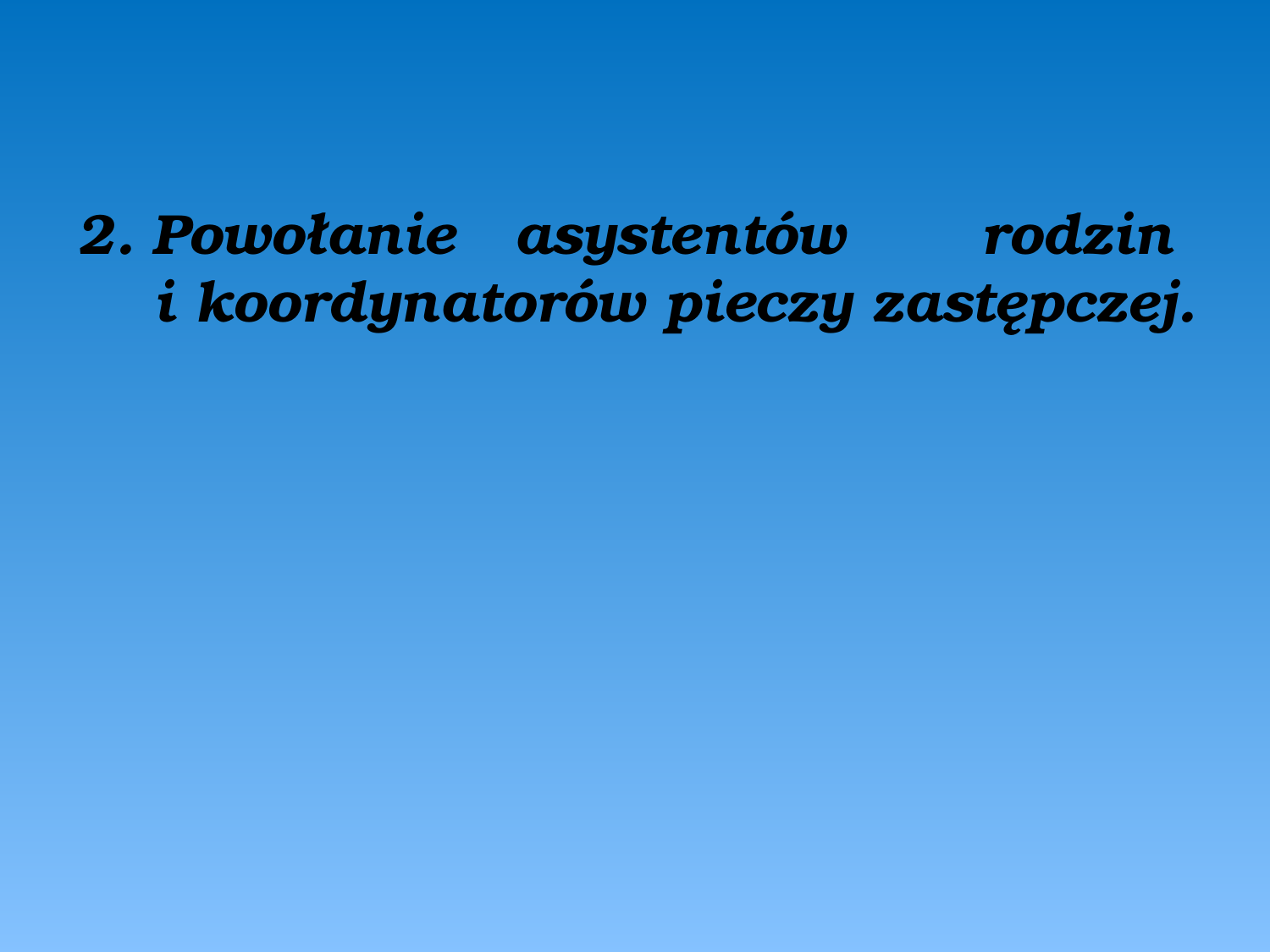

2. Powołanie   asystentów       rodzin
    i koordynatorów pieczy zastępczej.